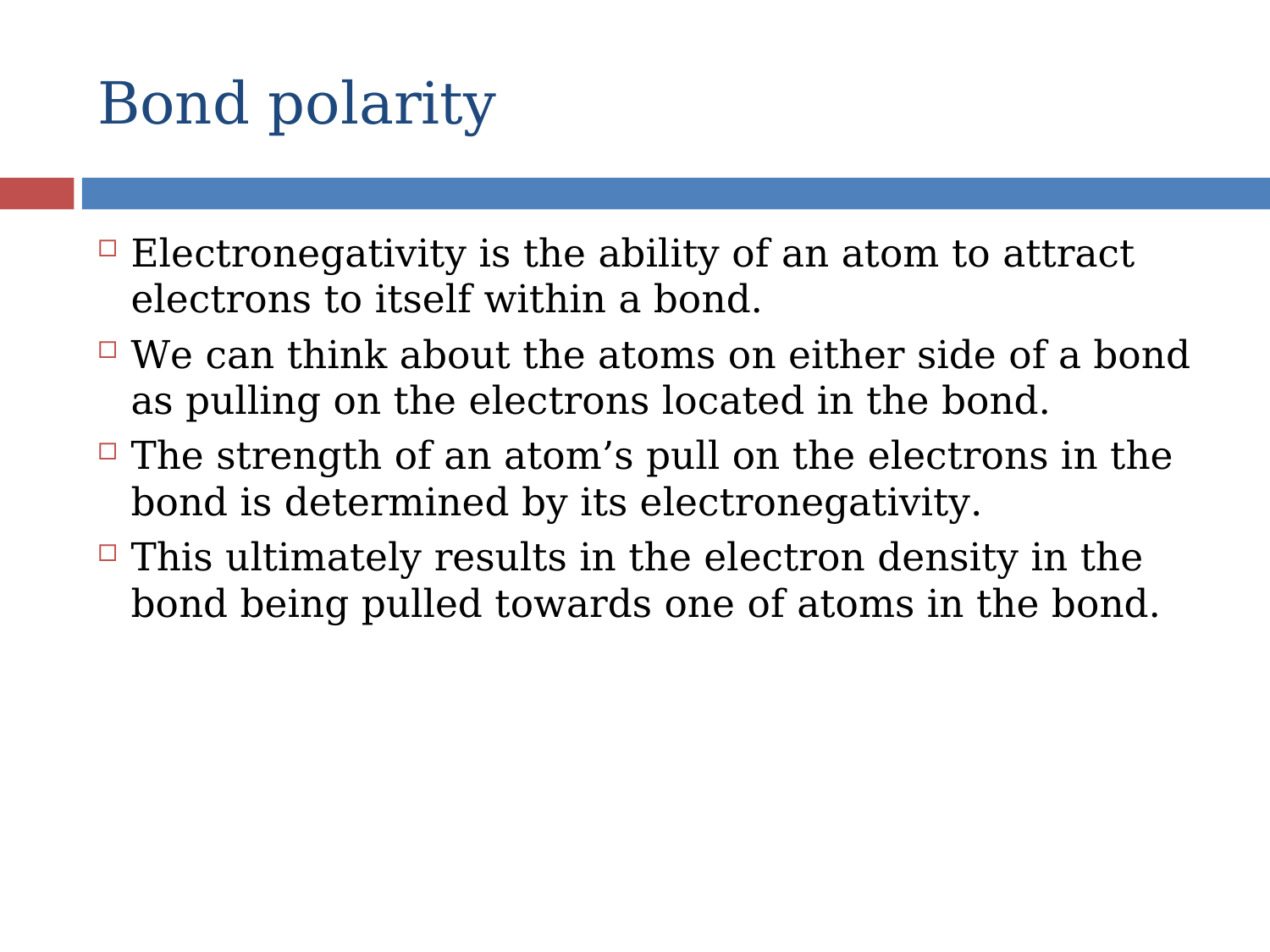

# Bond polarity
Electronegativity is the ability of an atom to attract electrons to itself within a bond.
We can think about the atoms on either side of a bond as pulling on the electrons located in the bond.
The strength of an atom’s pull on the electrons in the bond is determined by its electronegativity.
This ultimately results in the electron density in the bond being pulled towards one of atoms in the bond.